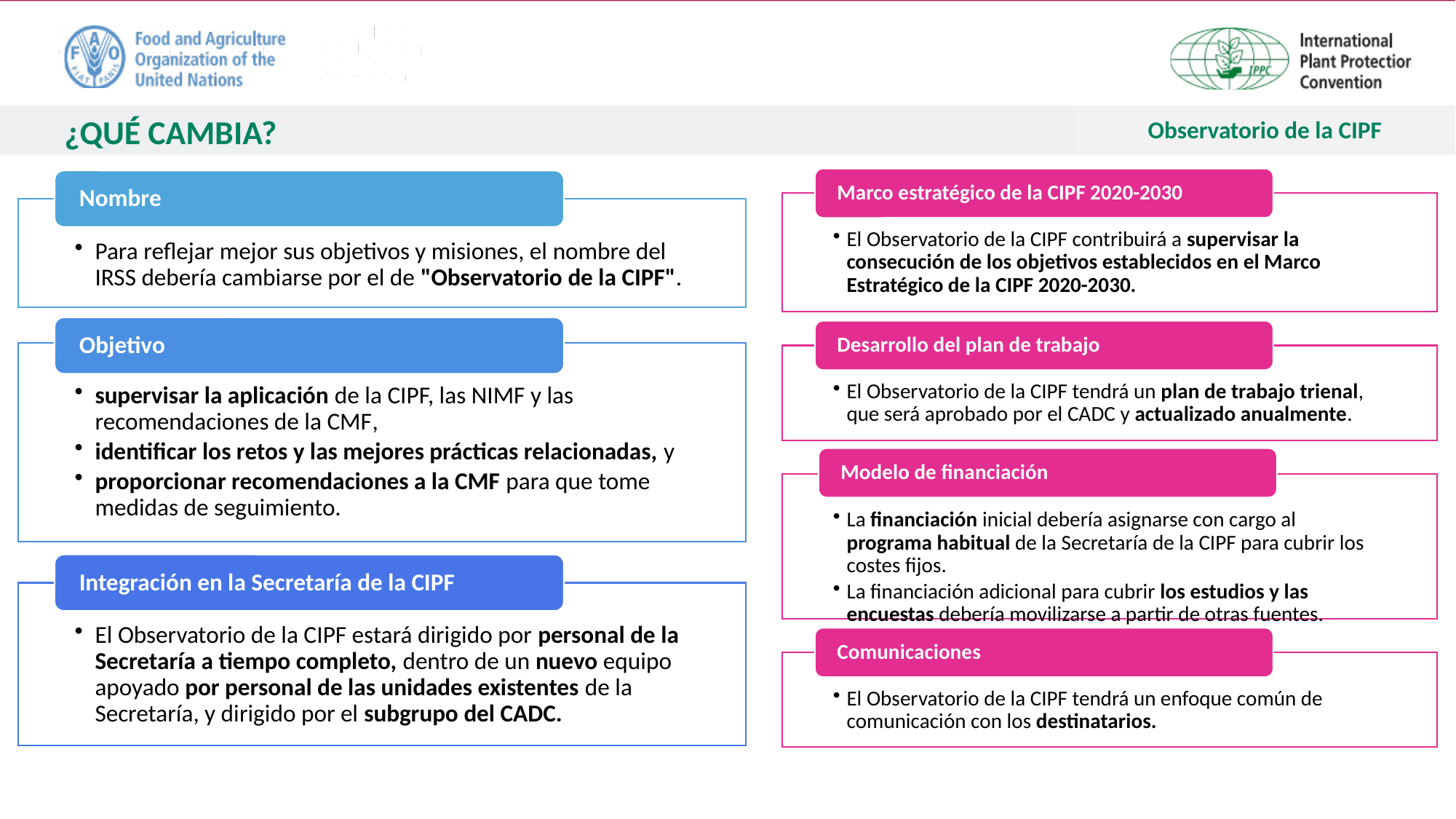

Observatorio de la CIPF
# ¿QUÉ CAMBIA?
Para reflejar mejor sus objetivos y misiones, el nombre del IRSS debería cambiarse por el de "Observatorio de la CIPF".
Nombre
supervisar la aplicación de la CIPF, las NIMF y las recomendaciones de la CMF,
identificar los retos y las mejores prácticas relacionadas, y
proporcionar recomendaciones a la CMF para que tome medidas de seguimiento.
Objetivo
El Observatorio de la CIPF estará dirigido por personal de la Secretaría a tiempo completo, dentro de un nuevo equipo apoyado por personal de las unidades existentes de la Secretaría, y dirigido por el subgrupo del CADC.
Integración en la Secretaría de la CIPF
El Observatorio de la CIPF contribuirá a supervisar la consecución de los objetivos establecidos en el Marco Estratégico de la CIPF 2020-2030.
Marco estratégico de la CIPF 2020-2030
El Observatorio de la CIPF tendrá un plan de trabajo trienal, que será aprobado por el CADC y actualizado anualmente.
Desarrollo del plan de trabajo
La financiación inicial debería asignarse con cargo al programa habitual de la Secretaría de la CIPF para cubrir los costes fijos.
La financiación adicional para cubrir los estudios y las encuestas debería movilizarse a partir de otras fuentes.
Modelo de financiación
El Observatorio de la CIPF tendrá un enfoque común de comunicación con los destinatarios.
Comunicaciones